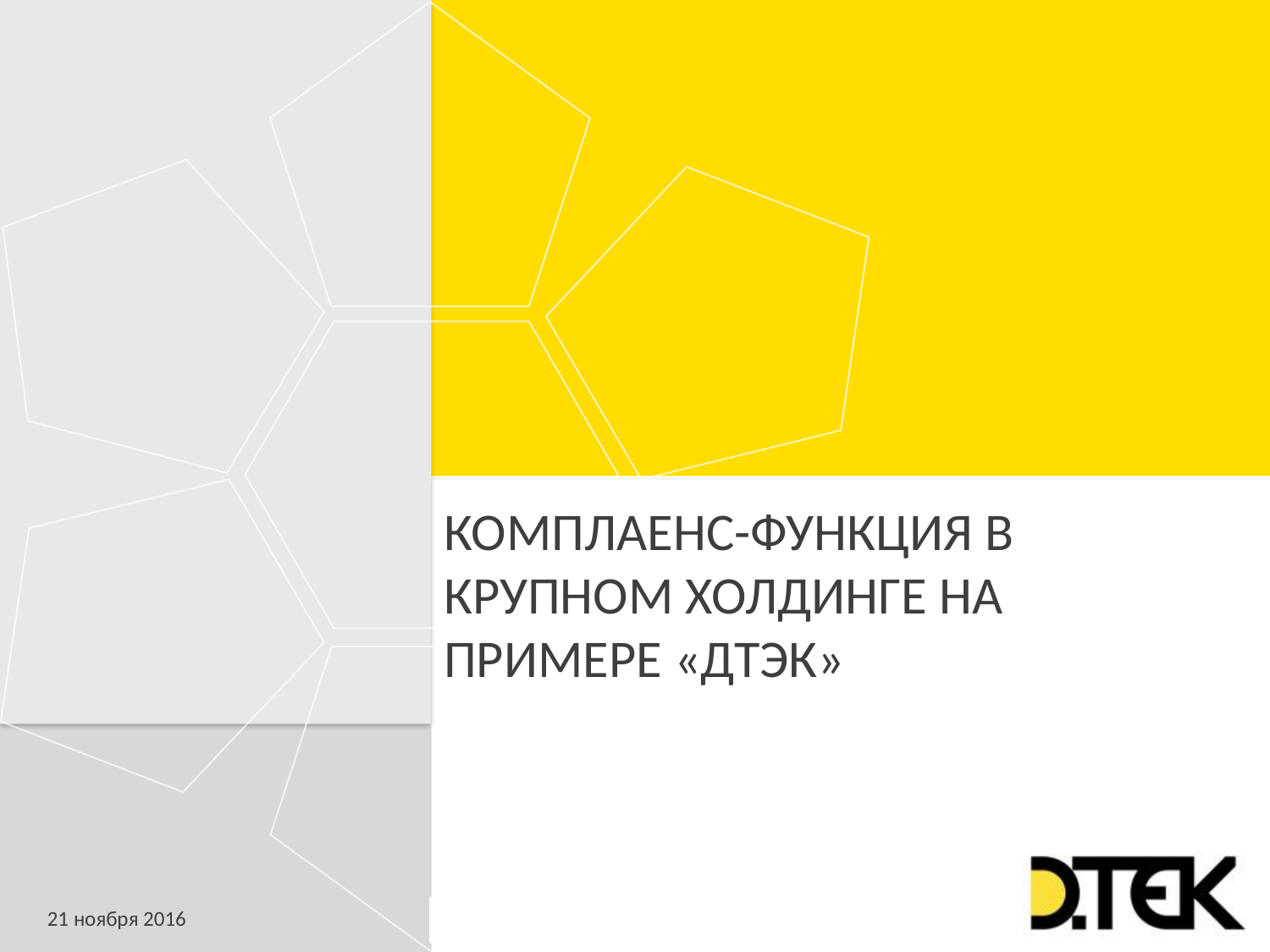

# Комплаенс-функция в крупном холдинге на примере «ДТЭК»
21 ноября 2016